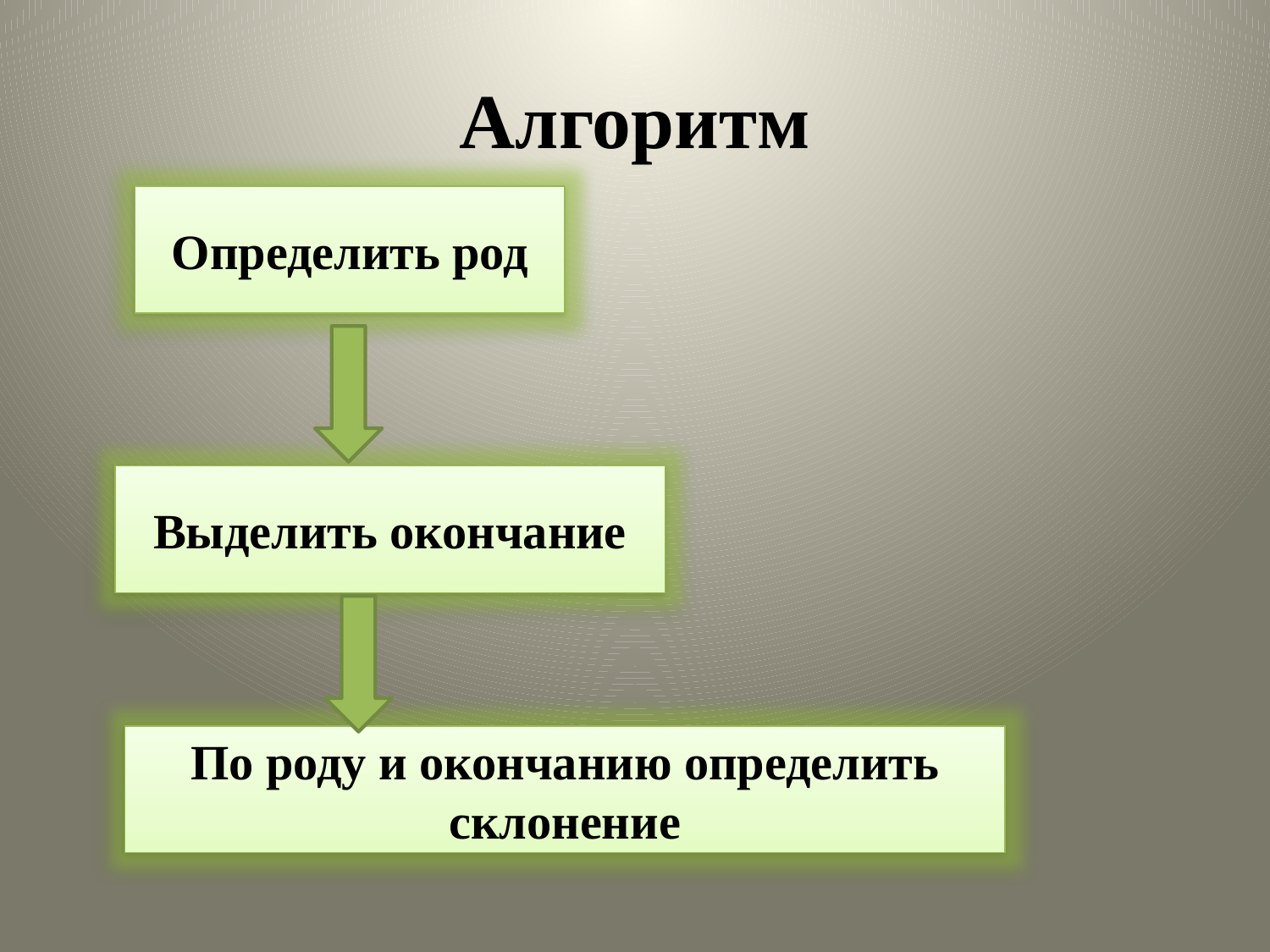

# Алгоритм
Определить род

Выделить окончание

По роду и окончанию определить склонение